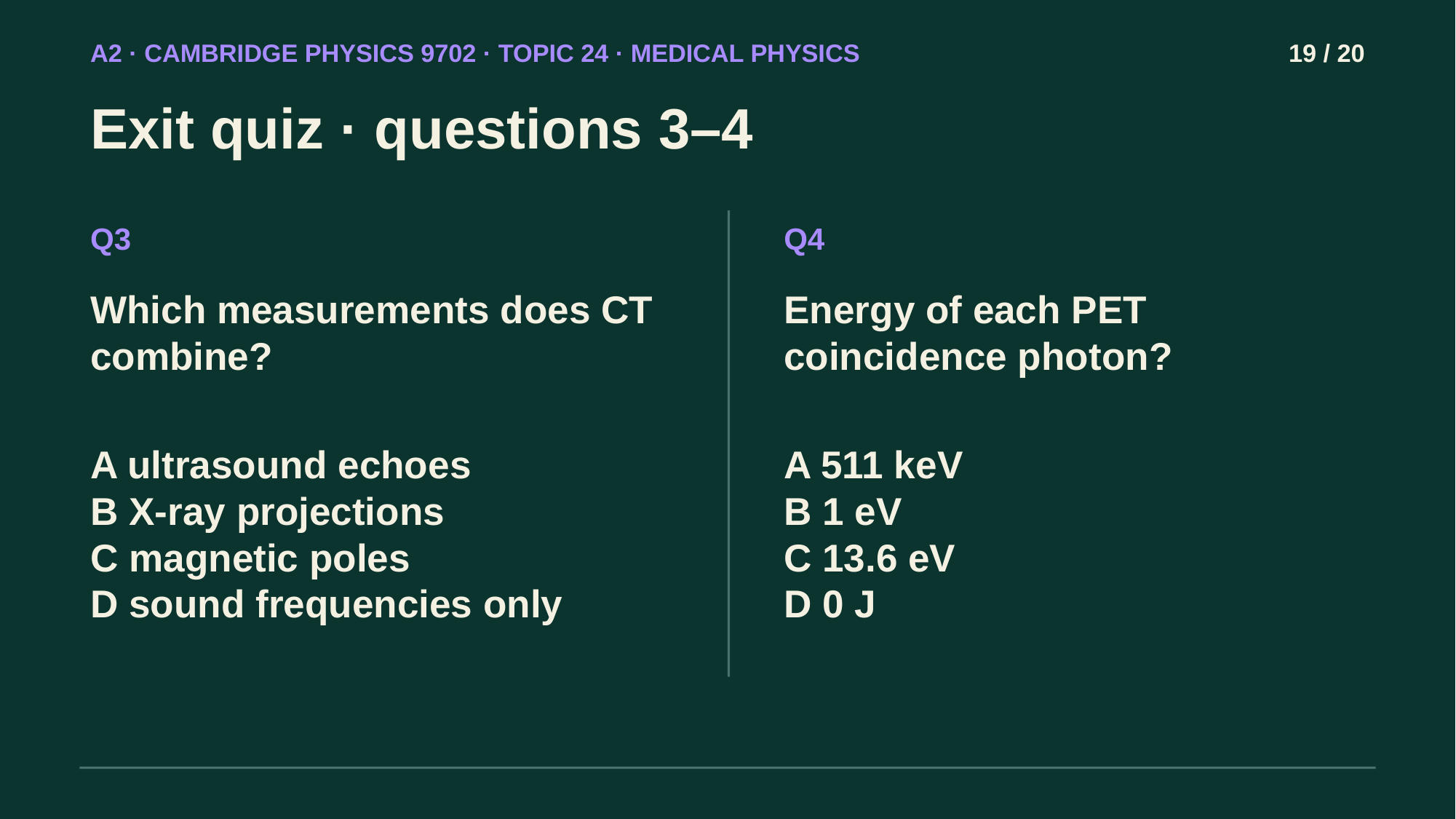

A2 · CAMBRIDGE PHYSICS 9702 · TOPIC 24 · MEDICAL PHYSICS
19 / 20
Exit quiz · questions 3–4

Q3
Q4
Which measurements does CT combine?
Energy of each PET coincidence photon?
A ultrasound echoes
B X-ray projections
C magnetic poles
D sound frequencies only
A 511 keV
B 1 eV
C 13.6 eV
D 0 J